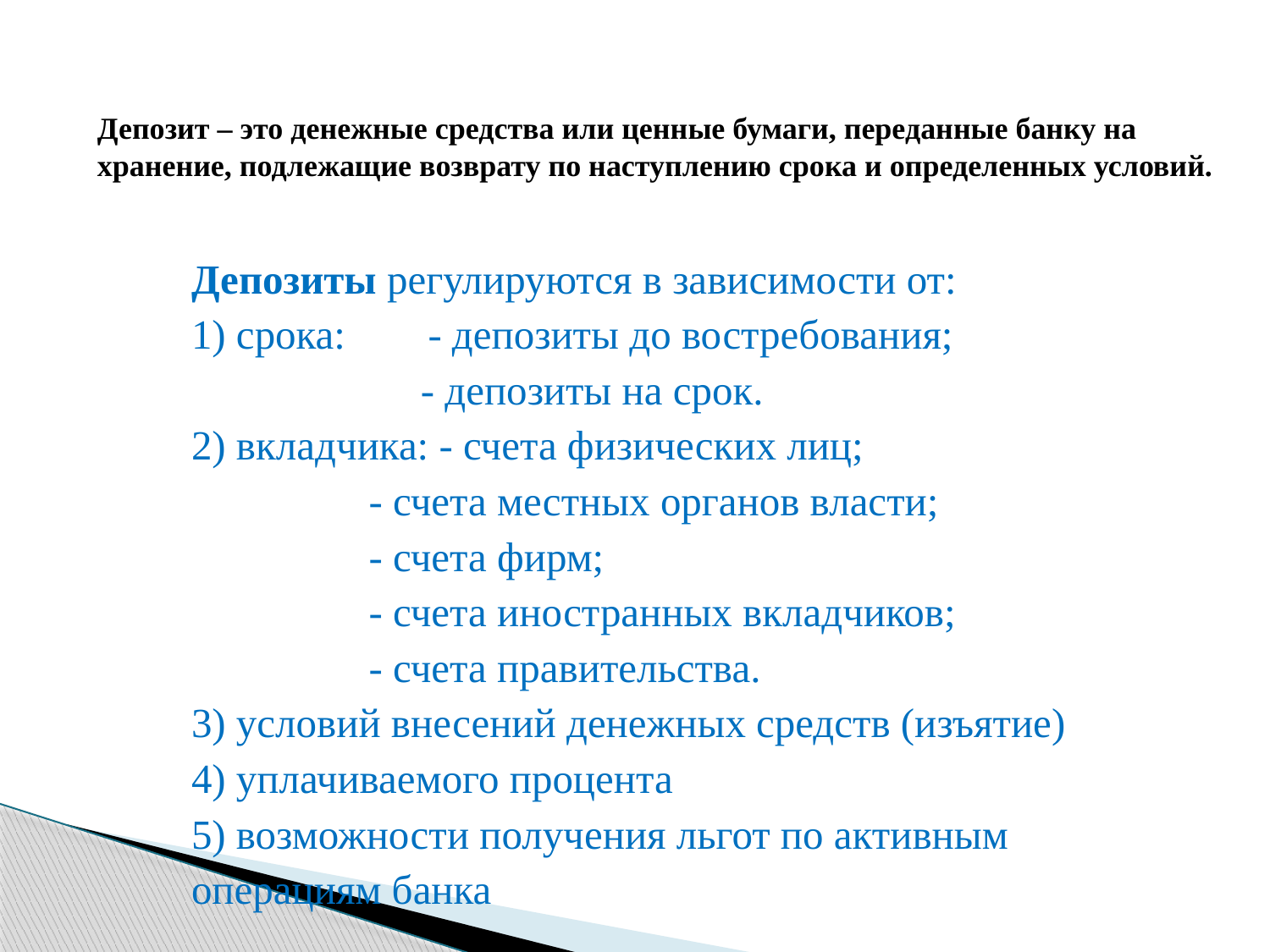

# Депозит – это денежные средства или ценные бумаги, переданные банку на хранение, подлежащие возврату по наступлению срока и определенных условий.
Депозиты регулируются в зависимости от:
1) срока:        - депозиты до востребования;
	                   - депозиты на срок.
2) вкладчика: - счета физических лиц;
		              - счета местных органов власти;
		              - счета фирм;
		              - счета иностранных вкладчиков;
		              - счета правительства.
3) условий внесений денежных средств (изъятие)
4) уплачиваемого процента
5) возможности получения льгот по активным
операциям банка